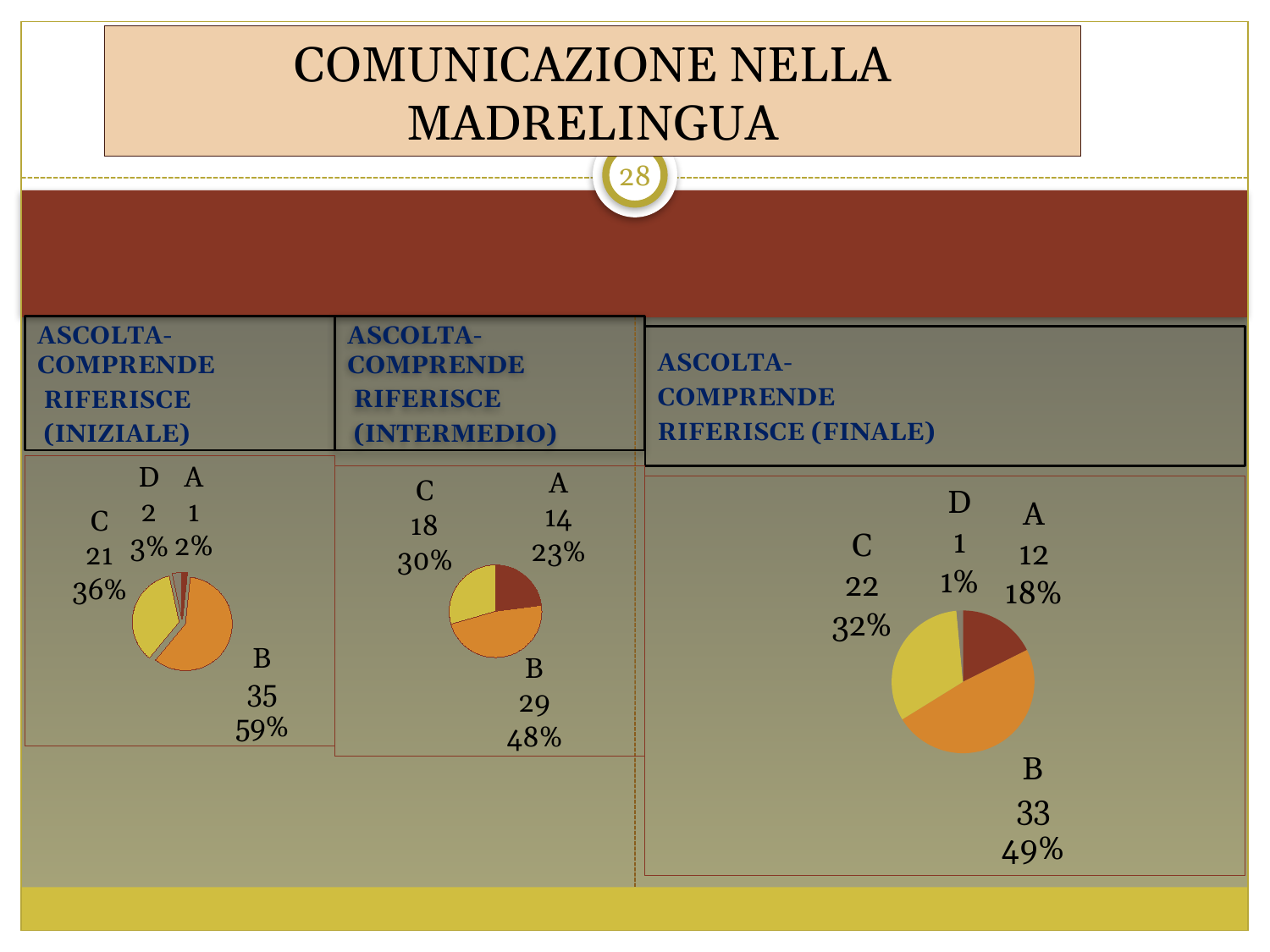

# COMUNICAZIONE NELLA MADRELINGUA
28
ASCOLTA-COMPRENDE
 RIFERISCE
 (INIZIALE)
ASCOLTA-COMPRENDE
 RIFERISCE
 (INTERMEDIO)
ASCOLTA-
COMPRENDE
RIFERISCE (FINALE)

### Chart

| Category | Vendite |
|---|---|
| A | 1.0 |
| B | 35.0 |
| C | 21.0 |
| D | 2.0 |

### Chart

| Category | Vendite |
|---|---|
| A | 14.0 |
| B | 29.0 |
| C | 18.0 |
| D | 0.0 |

### Chart

| Category | Colonna1 |
|---|---|
| A | 12.0 |
| B | 33.0 |
| C | 22.0 |
| D | 1.0 |